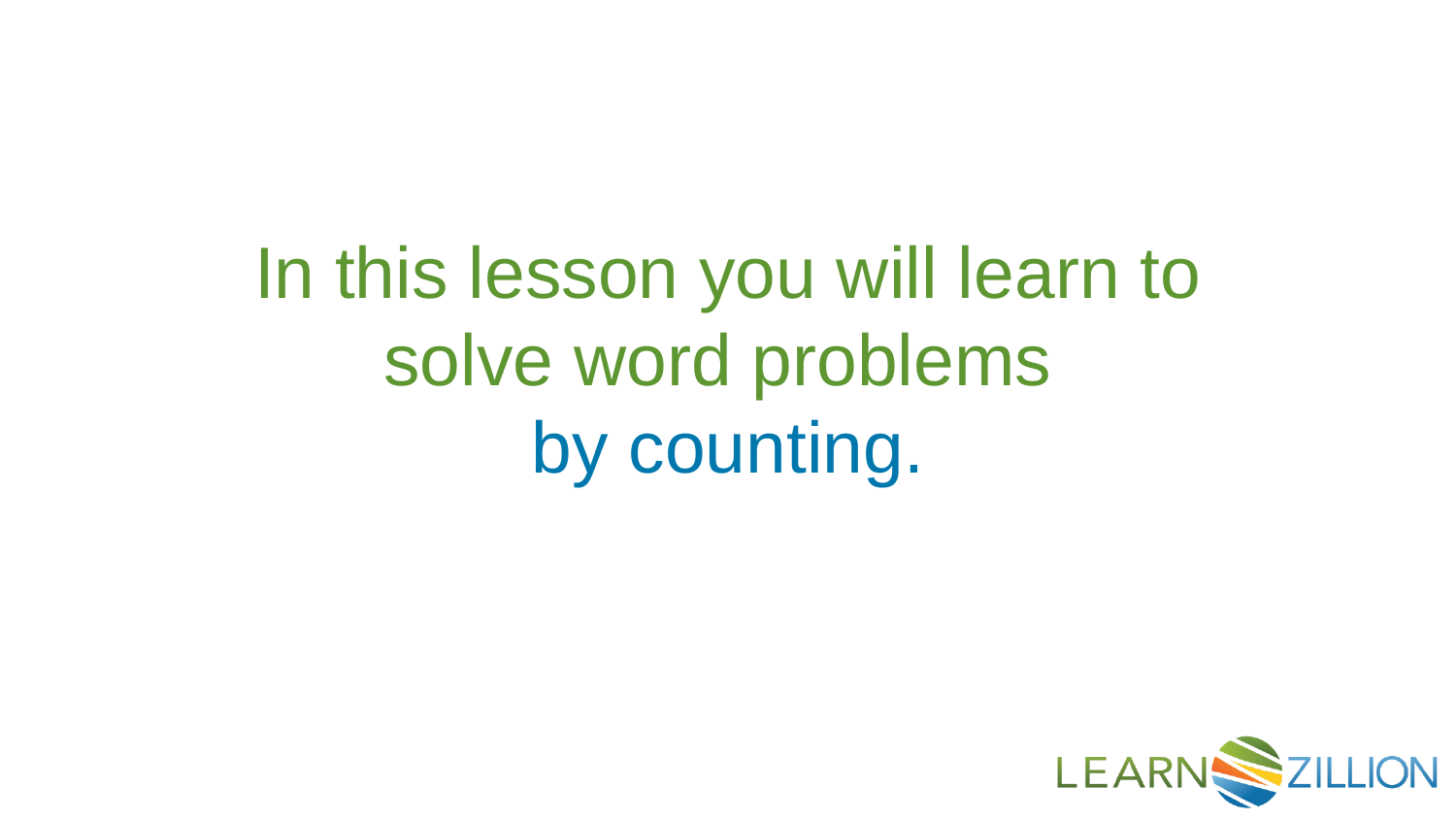

In this lesson you will learn to solve word problems
by counting.